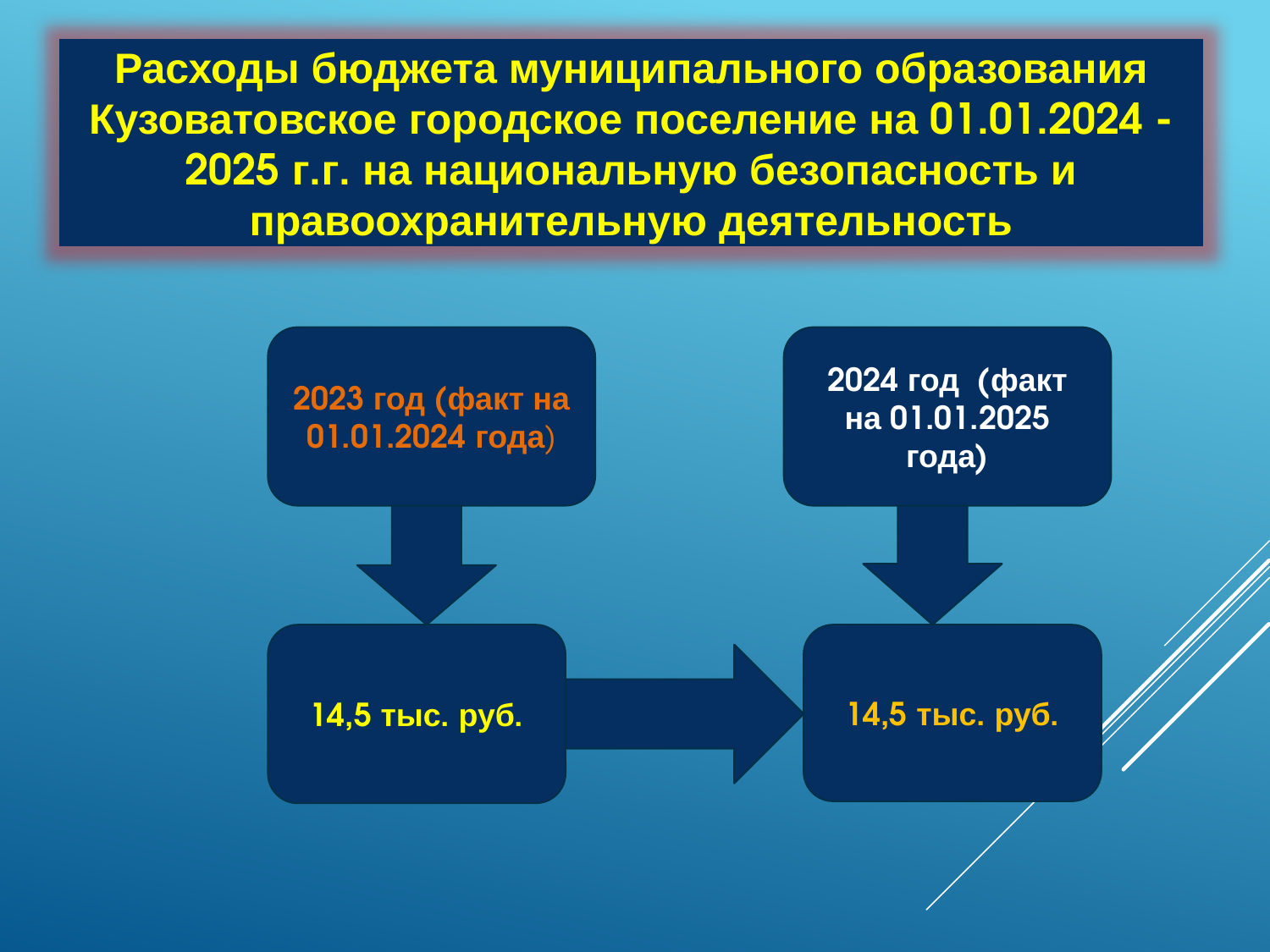

Расходы бюджета муниципального образования Кузоватовское городское поселение на 01.01.2024 -2025 г.г. на национальную безопасность и правоохранительную деятельность
2023 год (факт на 01.01.2024 года)
2024 год  (факт на 01.01.2025 года)

14,5 тыс. руб.
14,5 тыс. руб.